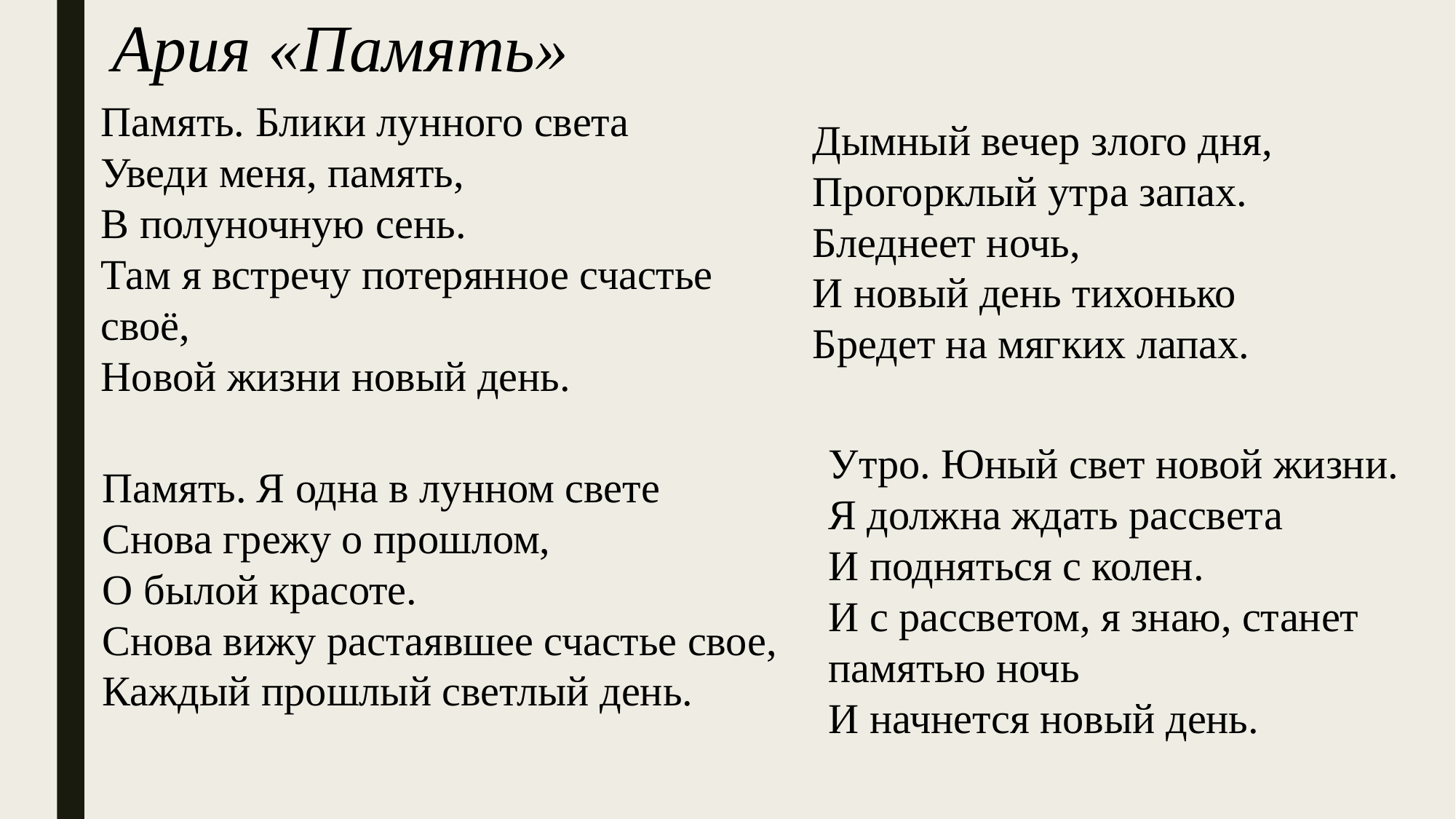

Ария «Память»
Память. Блики лунного света
Уведи меня, память,
В полуночную сень.
Там я встречу потерянное счастье своё,
Новой жизни новый день.
Дымный вечер злого дня,
Прогорклый утра запах.
Бледнеет ночь,
И новый день тихонько
Бредет на мягких лапах.
Утро. Юный свет новой жизни.
Я должна ждать рассвета
И подняться с колен.
И с рассветом, я знаю, станет памятью ночь
И начнется новый день.
Память. Я одна в лунном свете
Снова грежу о прошлом,
О былой красоте.
Снова вижу растаявшее счастье свое,
Каждый прошлый светлый день.